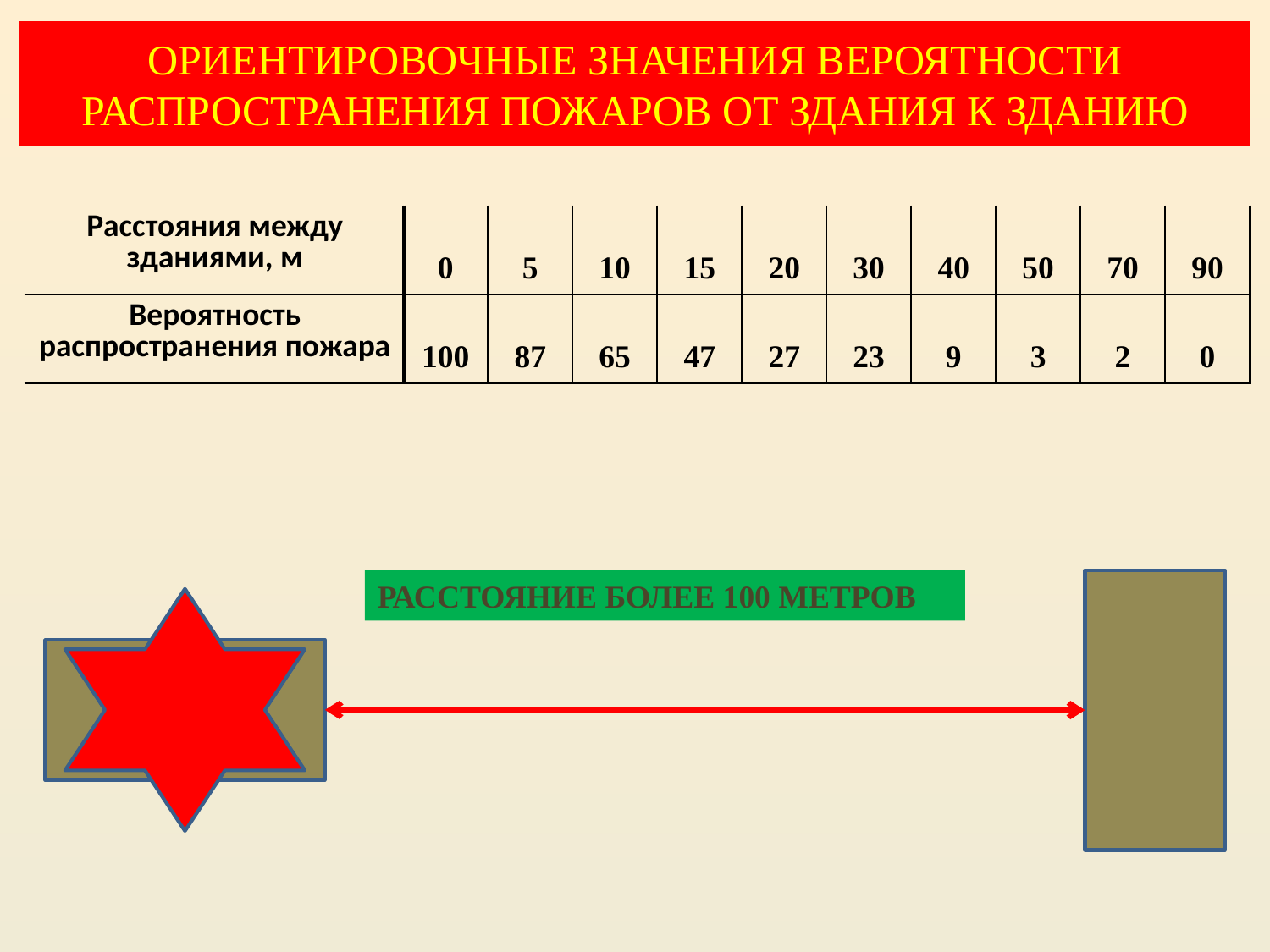

ОРИЕНТИРОВОЧНЫЕ ЗНАЧЕНИЯ ВЕРОЯТНОСТИ РАСПРОСТРАНЕНИЯ ПОЖАРОВ ОТ ЗДАНИЯ К ЗДАНИЮ
| Расстояния между зданиями, м |
| --- |
| Вероятность распространения пожара |
| 0 | 5 | 10 | 15 | 20 | 30 | 40 | 50 | 70 | 90 |
| --- | --- | --- | --- | --- | --- | --- | --- | --- | --- |
| 100 | 87 | 65 | 47 | 27 | 23 | 9 | 3 | 2 | 0 |
РАССТОЯНИЕ БОЛЕЕ 100 МЕТРОВ